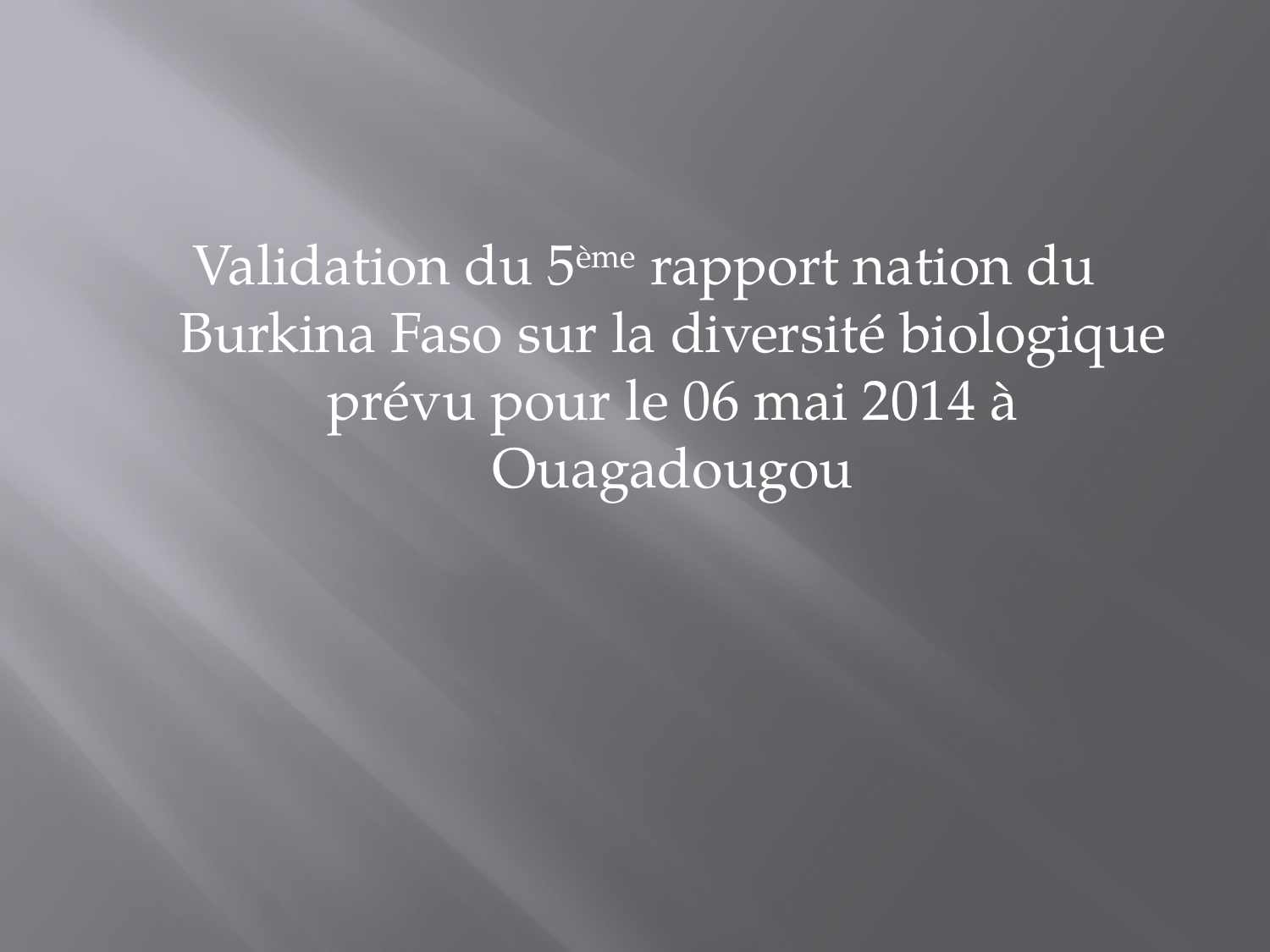

Validation du 5ème rapport nation du Burkina Faso sur la diversité biologique prévu pour le 06 mai 2014 à Ouagadougou